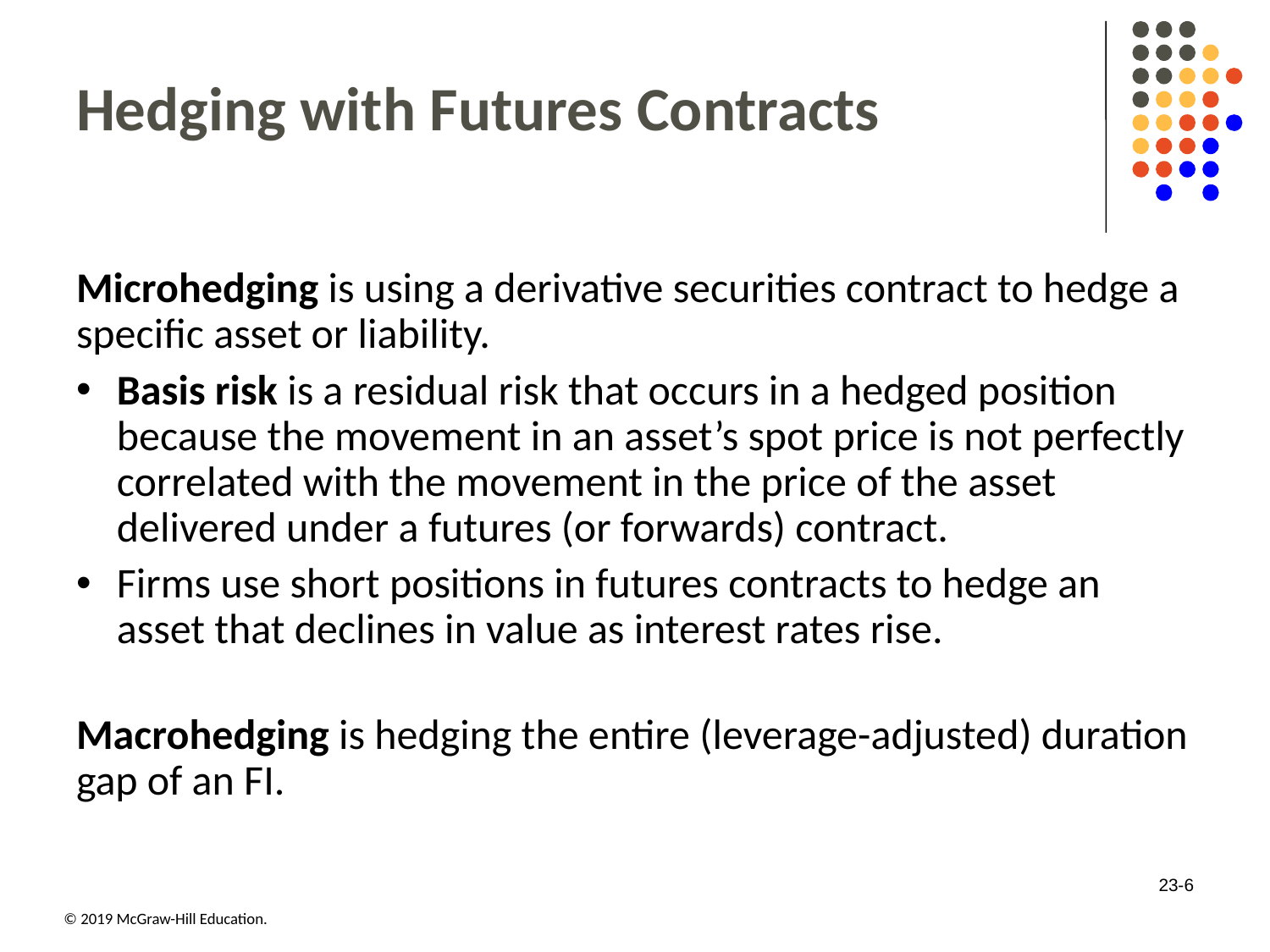

# Hedging with Futures Contracts
Microhedging is using a derivative securities contract to hedge a specific asset or liability.
Basis risk is a residual risk that occurs in a hedged position because the movement in an asset’s spot price is not perfectly correlated with the movement in the price of the asset delivered under a futures (or forwards) contract.
Firms use short positions in futures contracts to hedge an asset that declines in value as interest rates rise.
Macrohedging is hedging the entire (leverage-adjusted) duration gap of an FI.
23-6